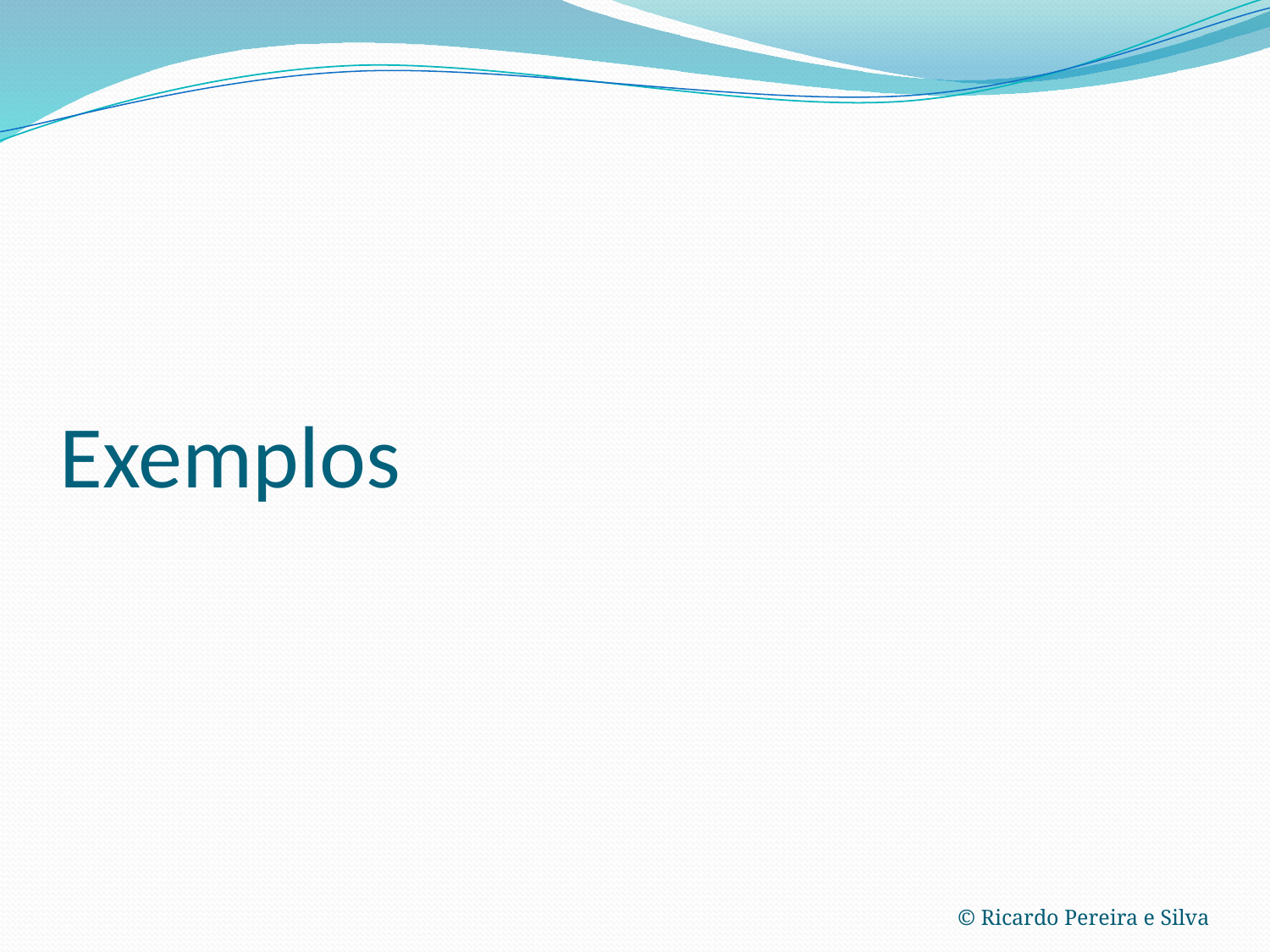

# Exemplos
© Ricardo Pereira e Silva